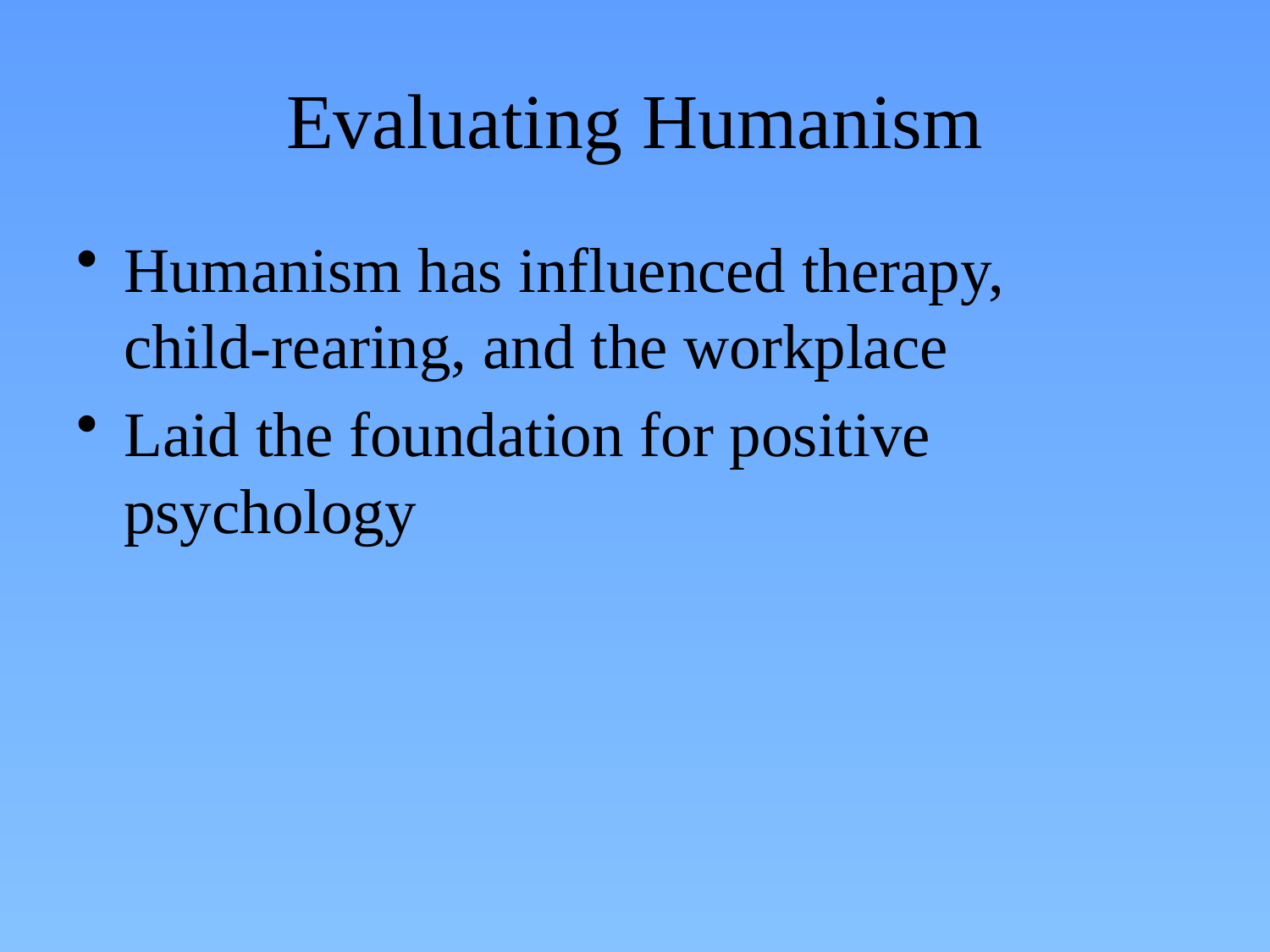

# Evaluating Humanism
Humanism has influenced therapy, child-rearing, and the workplace
Laid the foundation for positive psychology